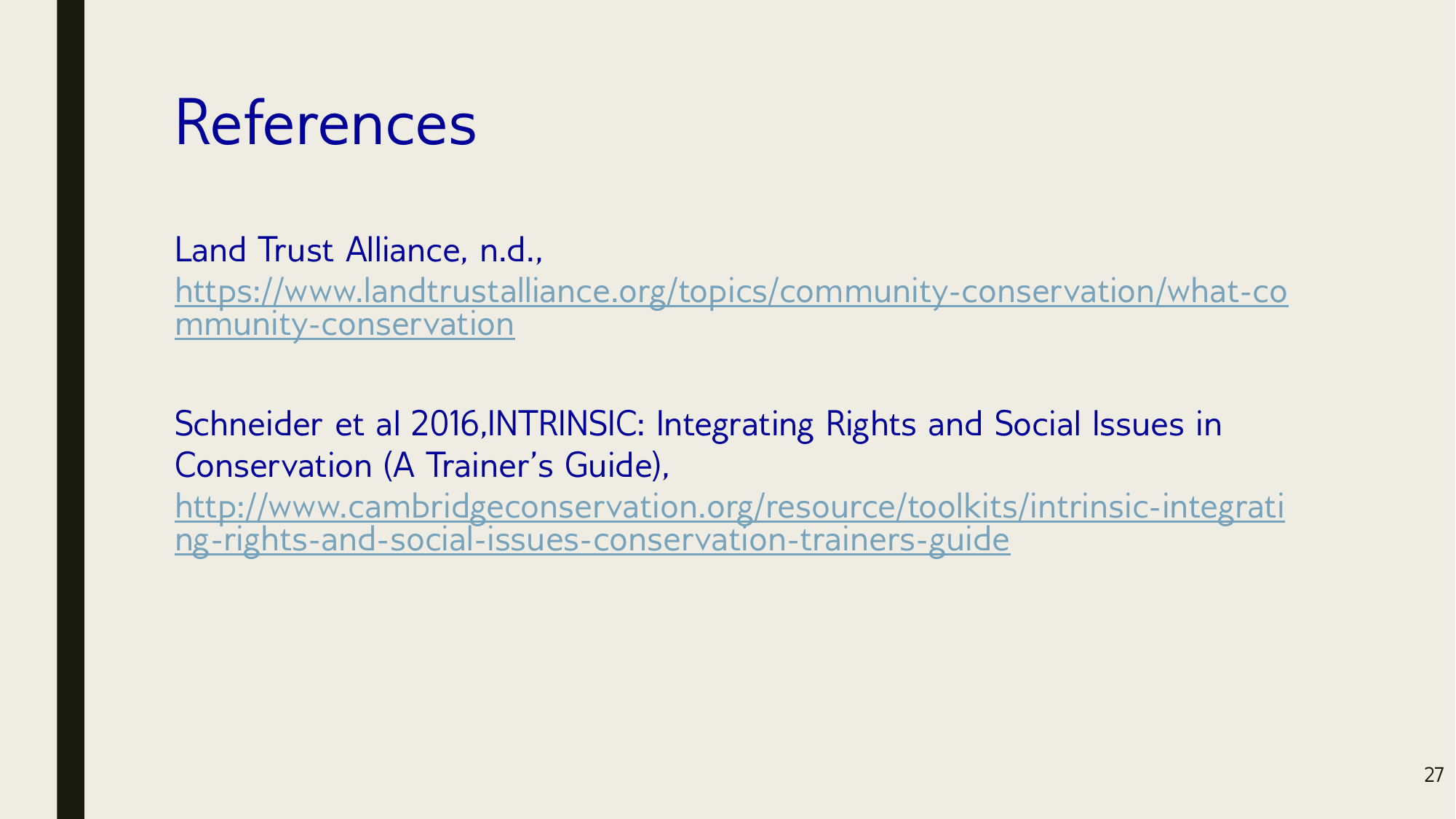

# References

Land Trust Alliance, n.d., https://www.landtrustalliance.org/topics/community-conservation/what-community-conservation
Schneider et al 2016,INTRINSIC: Integrating Rights and Social Issues in Conservation (A Trainer’s Guide), http://www.cambridgeconservation.org/resource/toolkits/intrinsic-integrating-rights-and-social-issues-conservation-trainers-guide

27